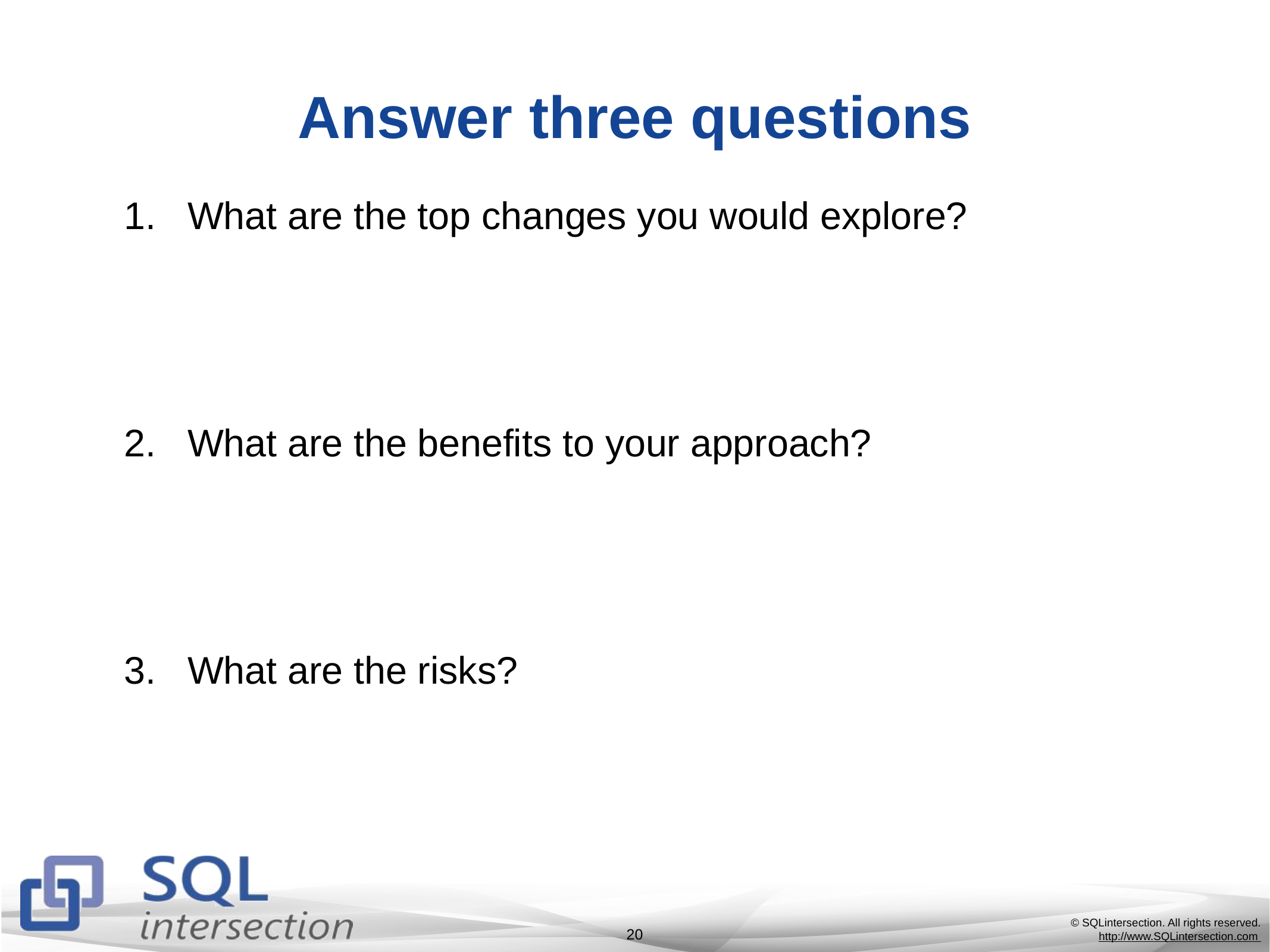

# Answer three questions
What are the top changes you would explore?

What are the benefits to your approach?

What are the risks?